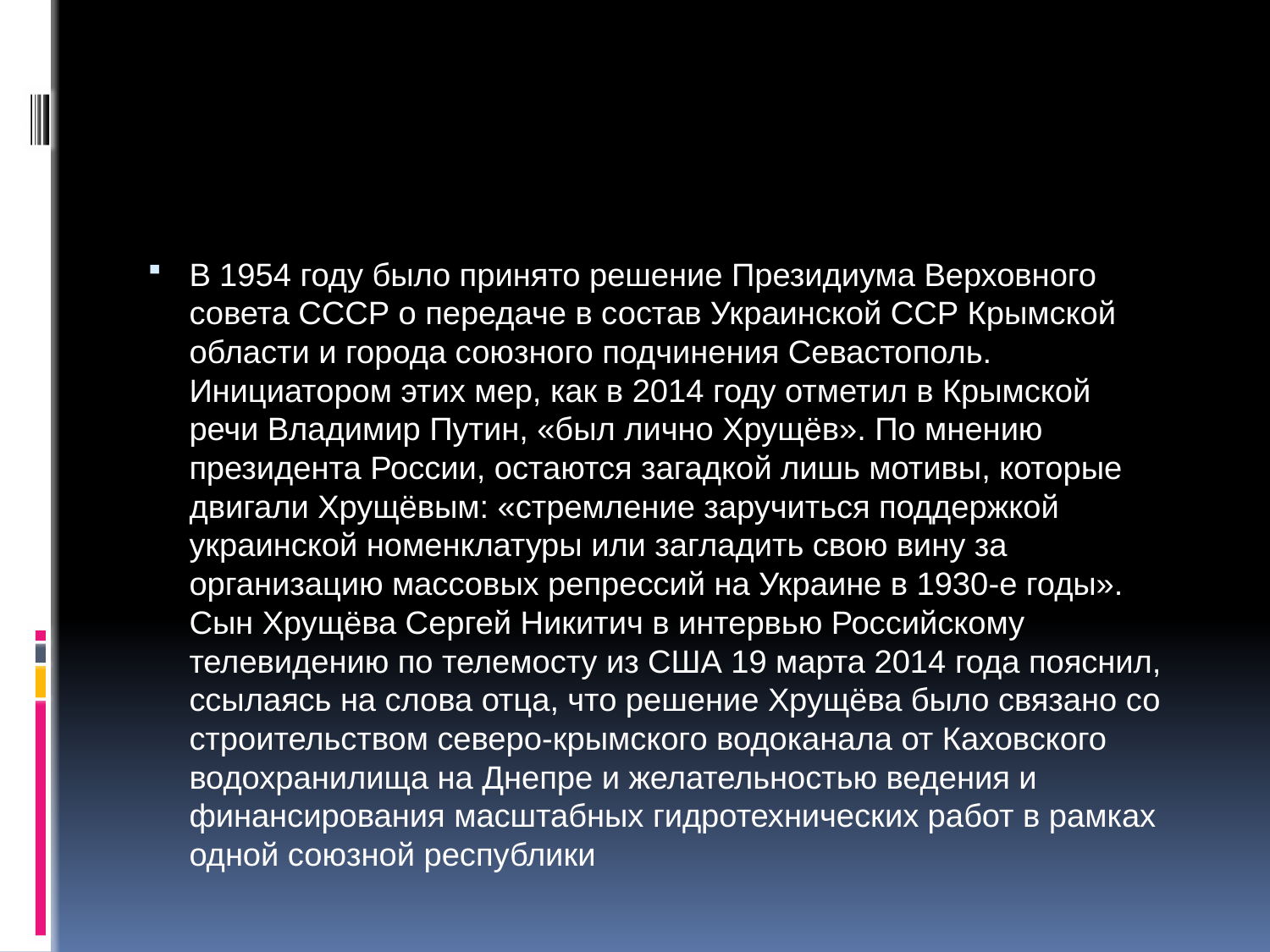

#
В 1954 году было принято решение Президиума Верховного совета СССР о передаче в состав Украинской ССР Крымской области и города союзного подчинения Севастополь. Инициатором этих мер, как в 2014 году отметил в Крымской речи Владимир Путин, «был лично Хрущёв». По мнению президента России, остаются загадкой лишь мотивы, которые двигали Хрущёвым: «стремление заручиться поддержкой украинской номенклатуры или загладить свою вину за организацию массовых репрессий на Украине в 1930-е годы». Сын Хрущёва Сергей Никитич в интервью Российскому телевидению по телемосту из США 19 марта 2014 года пояснил, ссылаясь на слова отца, что решение Хрущёва было связано со строительством северо-крымского водоканала от Каховского водохранилища на Днепре и желательностью ведения и финансирования масштабных гидротехнических работ в рамках одной союзной республики